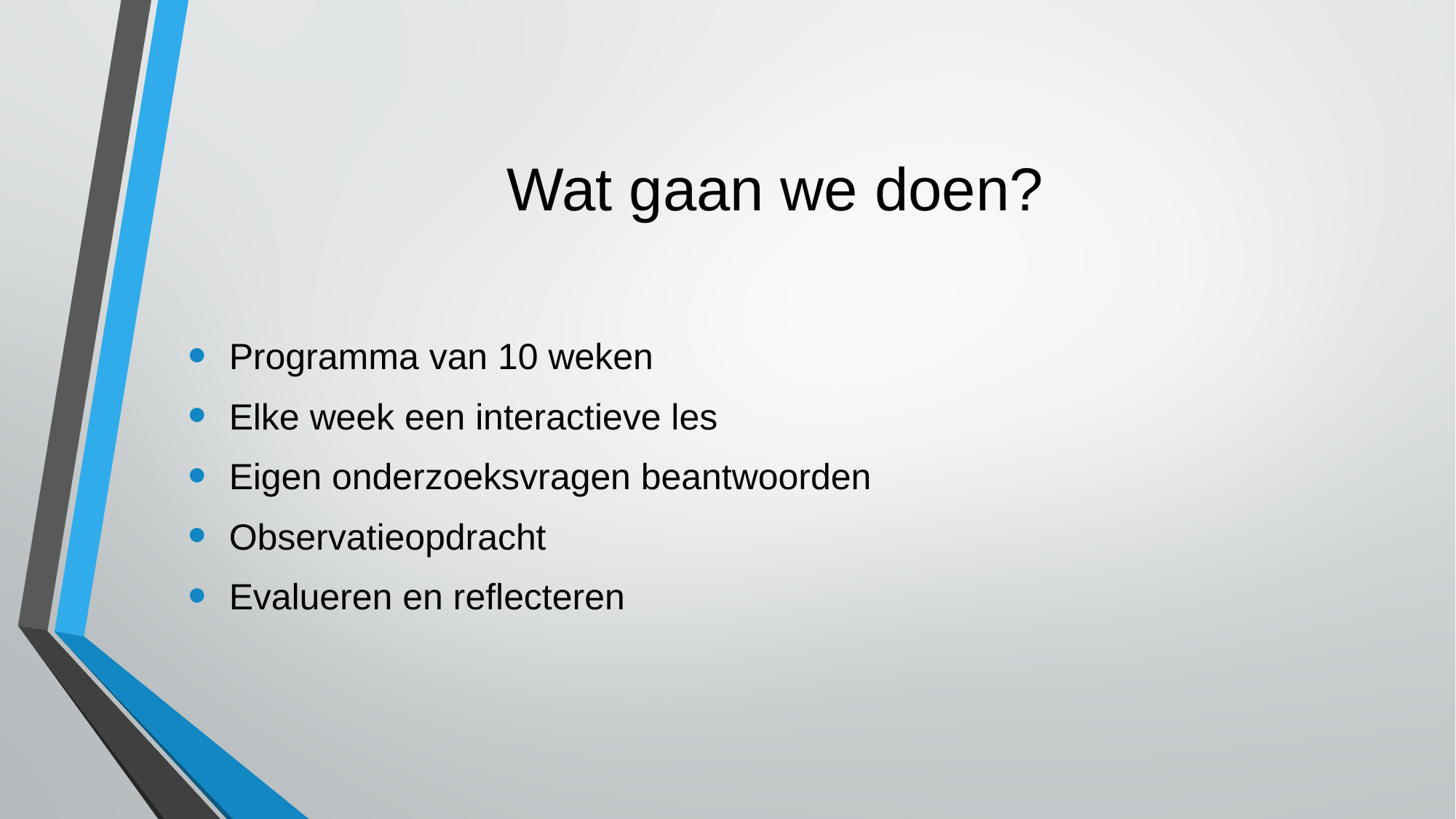

# Wat gaan we doen?
Programma van 10 weken
Elke week een interactieve les
Eigen onderzoeksvragen beantwoorden
Observatieopdracht
Evalueren en reflecteren